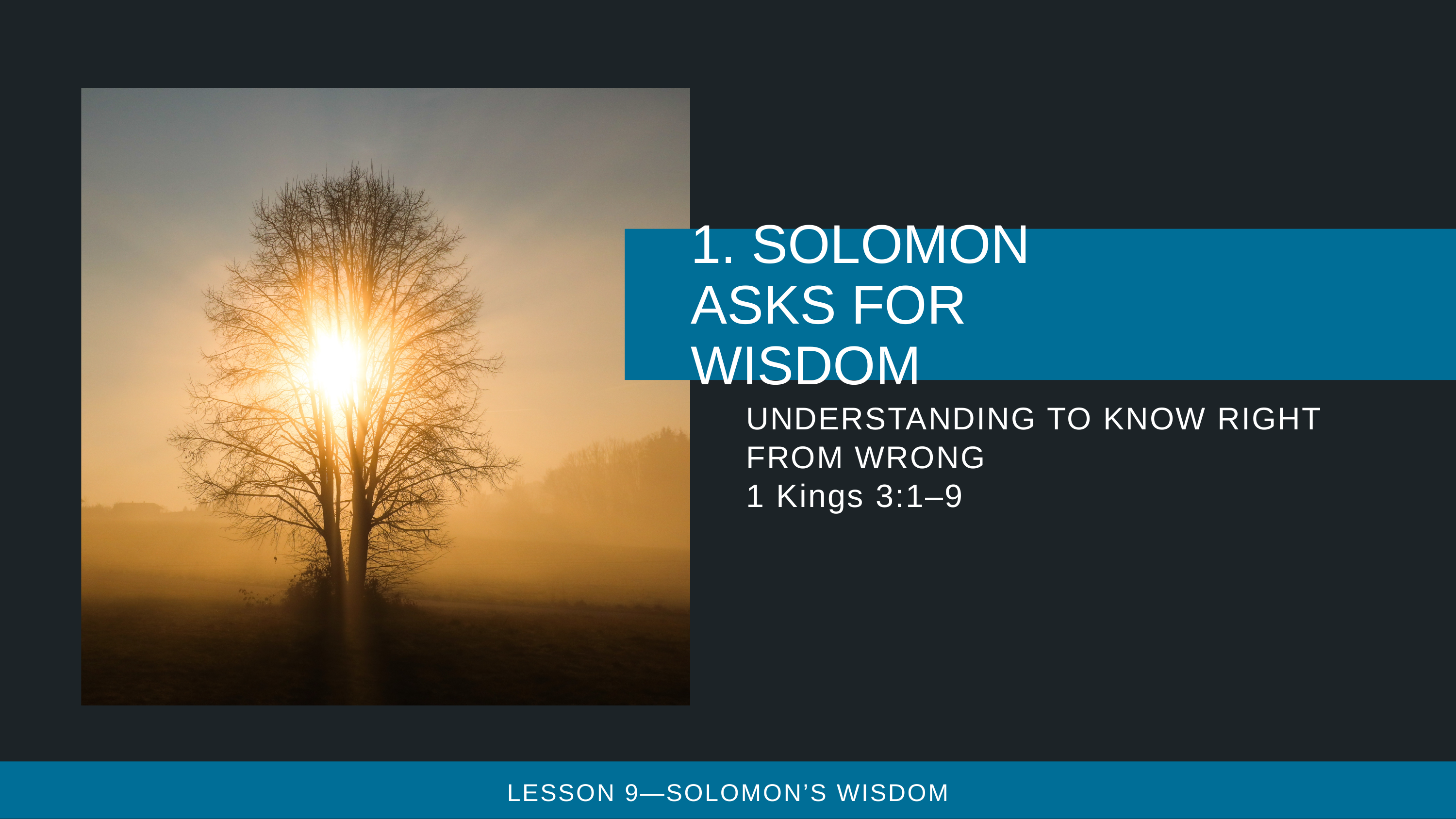

UNDERSTANDING TO KNOW RIGHT FROM WRONG
1 Kings 3:1–9